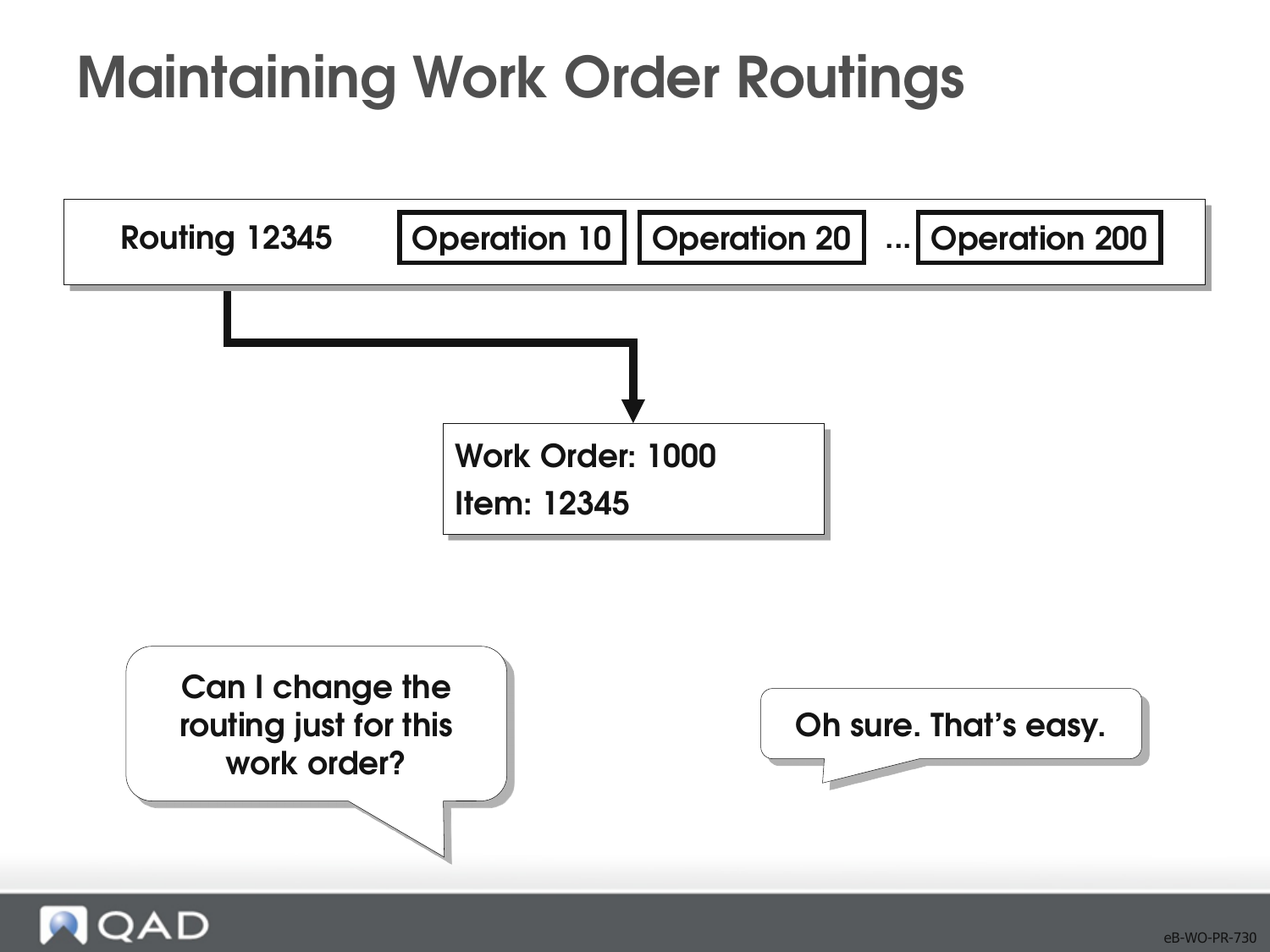

# Maintaining Work Order Routings

...
Operation 10
Operation 20
Operation 200
Routing 12345
Work Order: 1000
Item: 12345
Can I change the routing just for this work order?
Oh sure. That’s easy.
eB-WO-PR-730